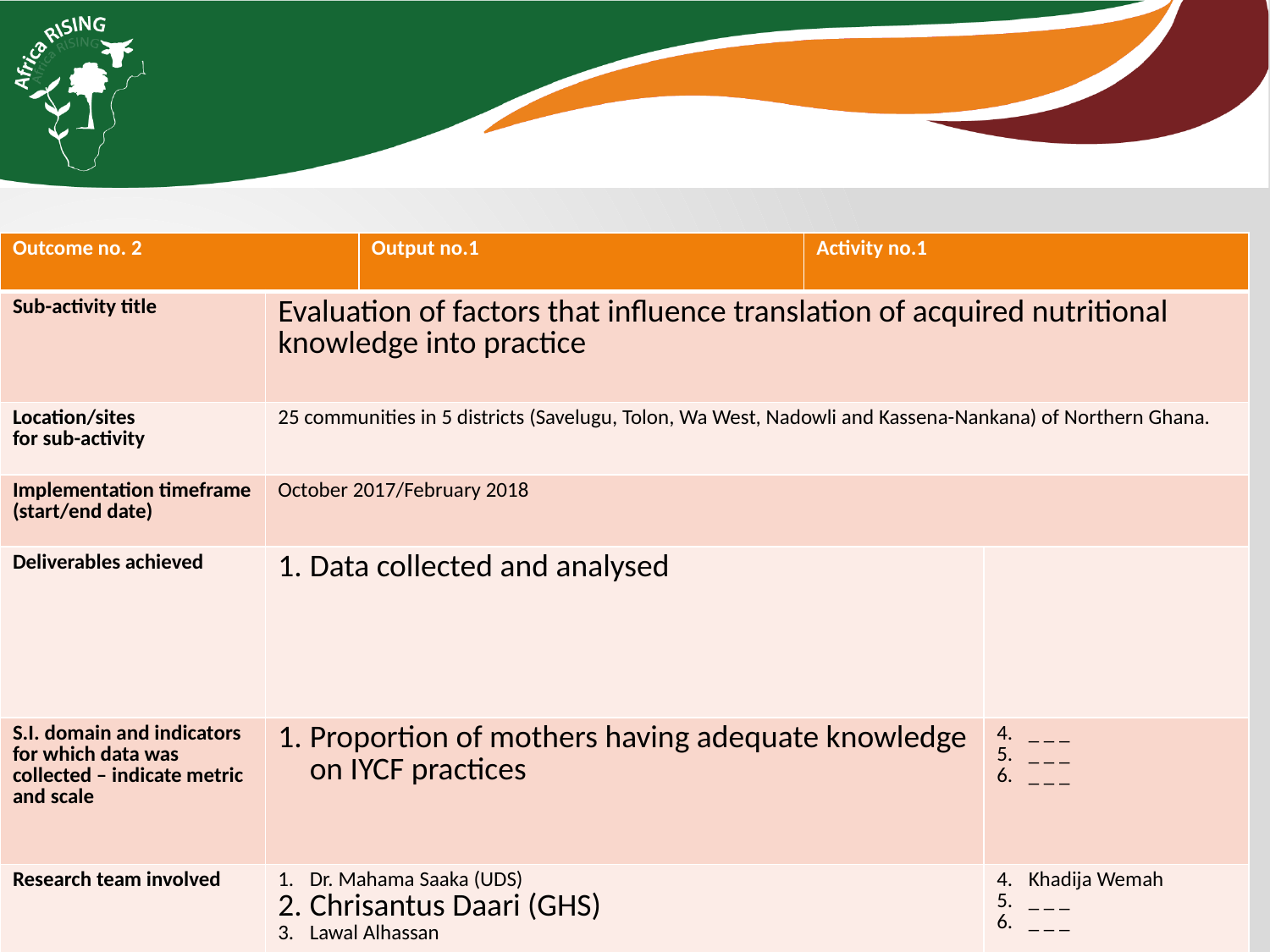

| Outcome no. 2 |  | Output no.1 | Activity no.1 |  |
| --- | --- | --- | --- | --- |
| Sub-activity title | Evaluation of factors that influence translation of acquired nutritional knowledge into practice |  |  |  |
| Location/sites for sub-activity | 25 communities in 5 districts (Savelugu, Tolon, Wa West, Nadowli and Kassena-Nankana) of Northern Ghana. |  |  |  |
| Implementation timeframe (start/end date) | October 2017/February 2018 |  |  |  |
| Deliverables achieved | Data collected and analysed |  |  |  |
| S.I. domain and indicators for which data was collected – indicate metric and scale | Proportion of mothers having adequate knowledge on IYCF practices |  |  | \_ \_ \_ \_ \_ \_ \_ \_ \_ |
| Research team involved | Dr. Mahama Saaka (UDS) Chrisantus Daari (GHS) Lawal Alhassan |  |  | Khadija Wemah \_ \_ \_ \_ \_ \_ |
| Farming systems research perspective (how this work links with other sub-activities) | Activities were implemented in line with the Africa RISING overall strategic partnerships and geographical targeting ensuring convergence of nutrition interventions with other interventions and stakeholder activities (including livestock and crops) |  |  |  |